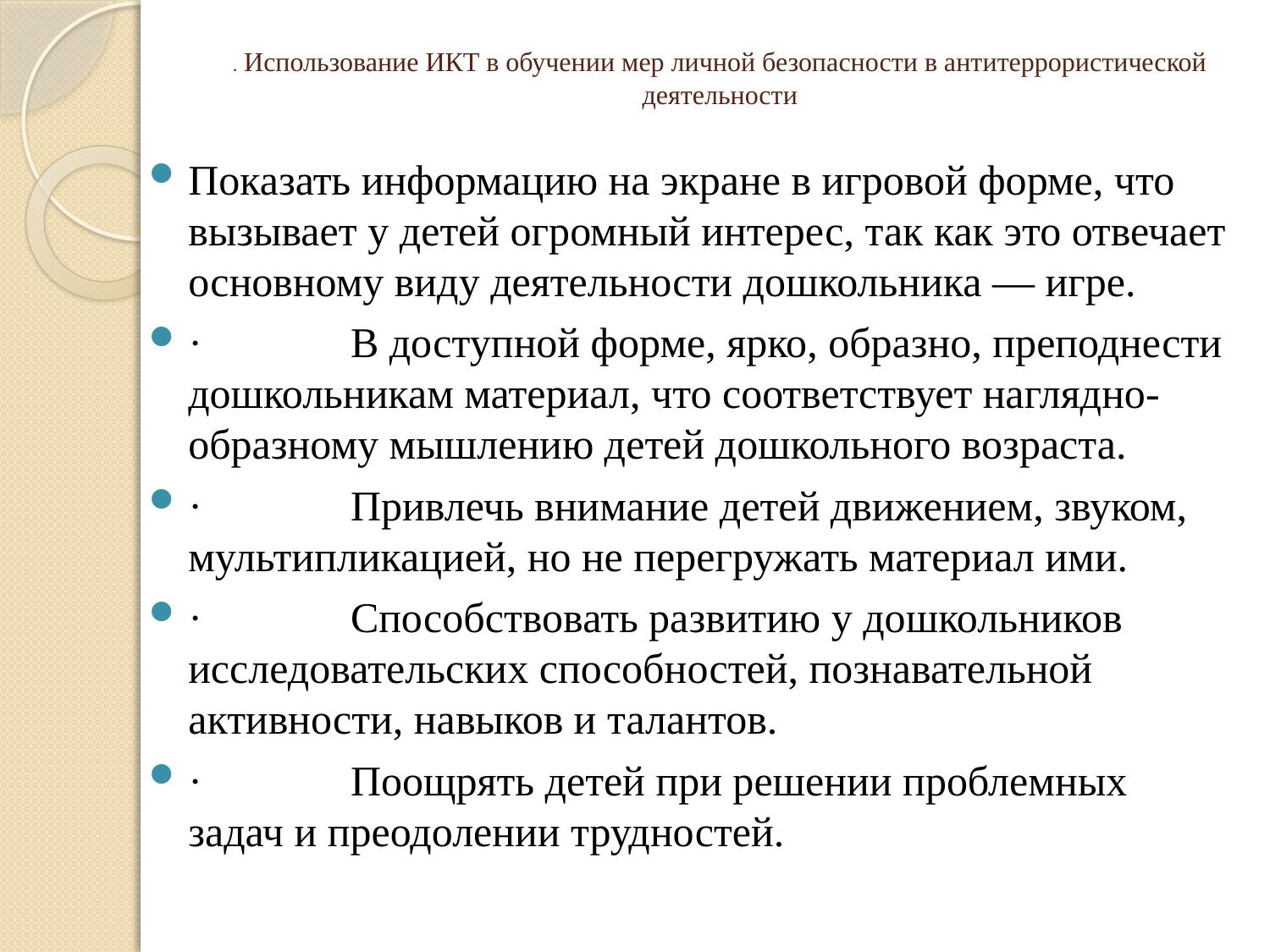

# . Использование ИКТ в обучении мер личной безопасности в антитеррористической деятельности
Показать информацию на экране в игровой форме, что вызывает у детей огромный интерес, так как это отвечает основному виду деятельности дошкольника — игре.
·              В доступной форме, ярко, образно, преподнести дошкольникам материал, что соответствует наглядно-образному мышлению детей дошкольного возраста.
·              Привлечь внимание детей движением, звуком, мультипликацией, но не перегружать материал ими.
·              Способствовать развитию у дошкольников исследовательских способностей, познавательной активности, навыков и талантов.
·              Поощрять детей при решении проблемных задач и преодолении трудностей.